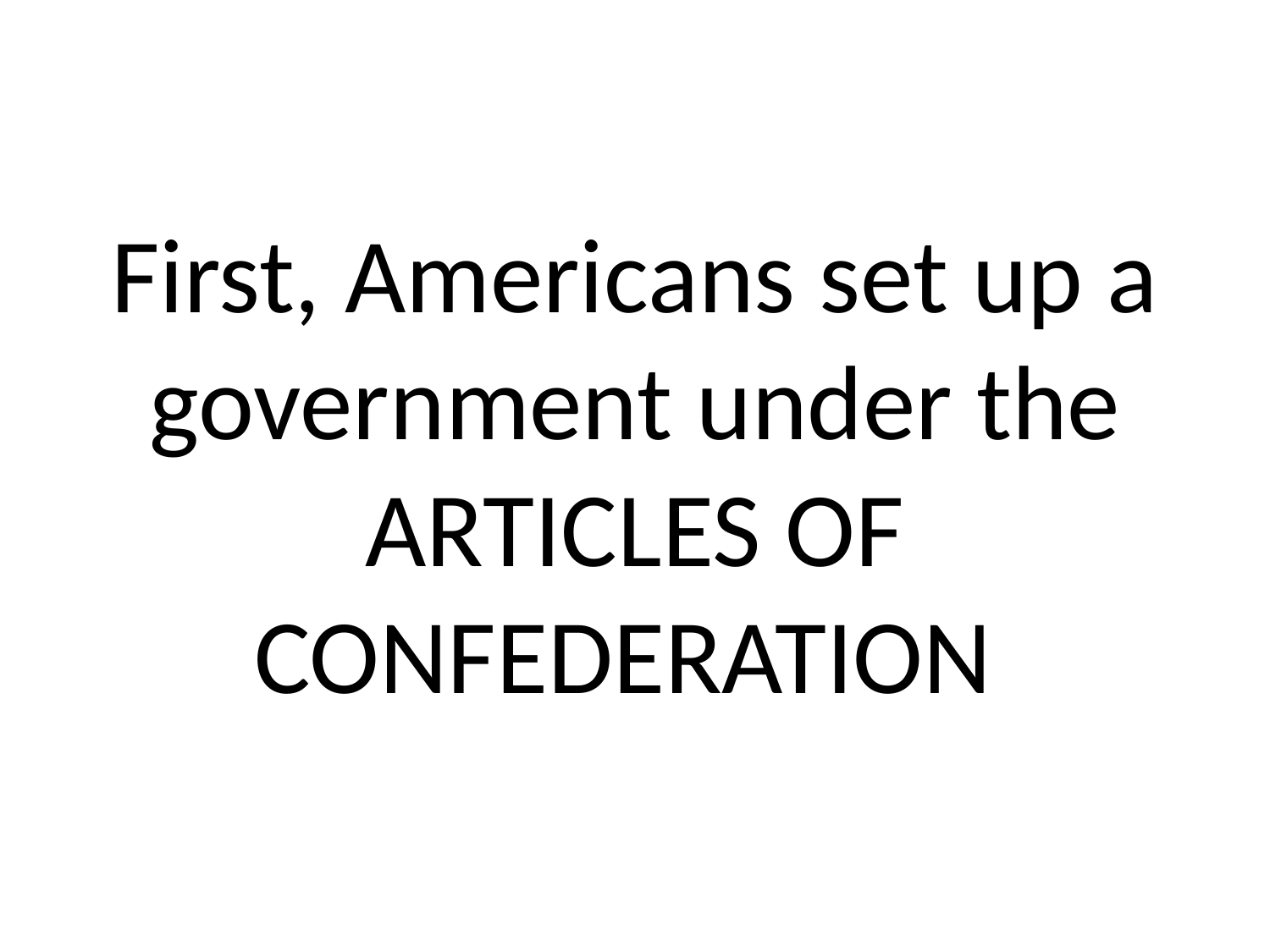

# First, Americans set up a government under the ARTICLES OF CONFEDERATION